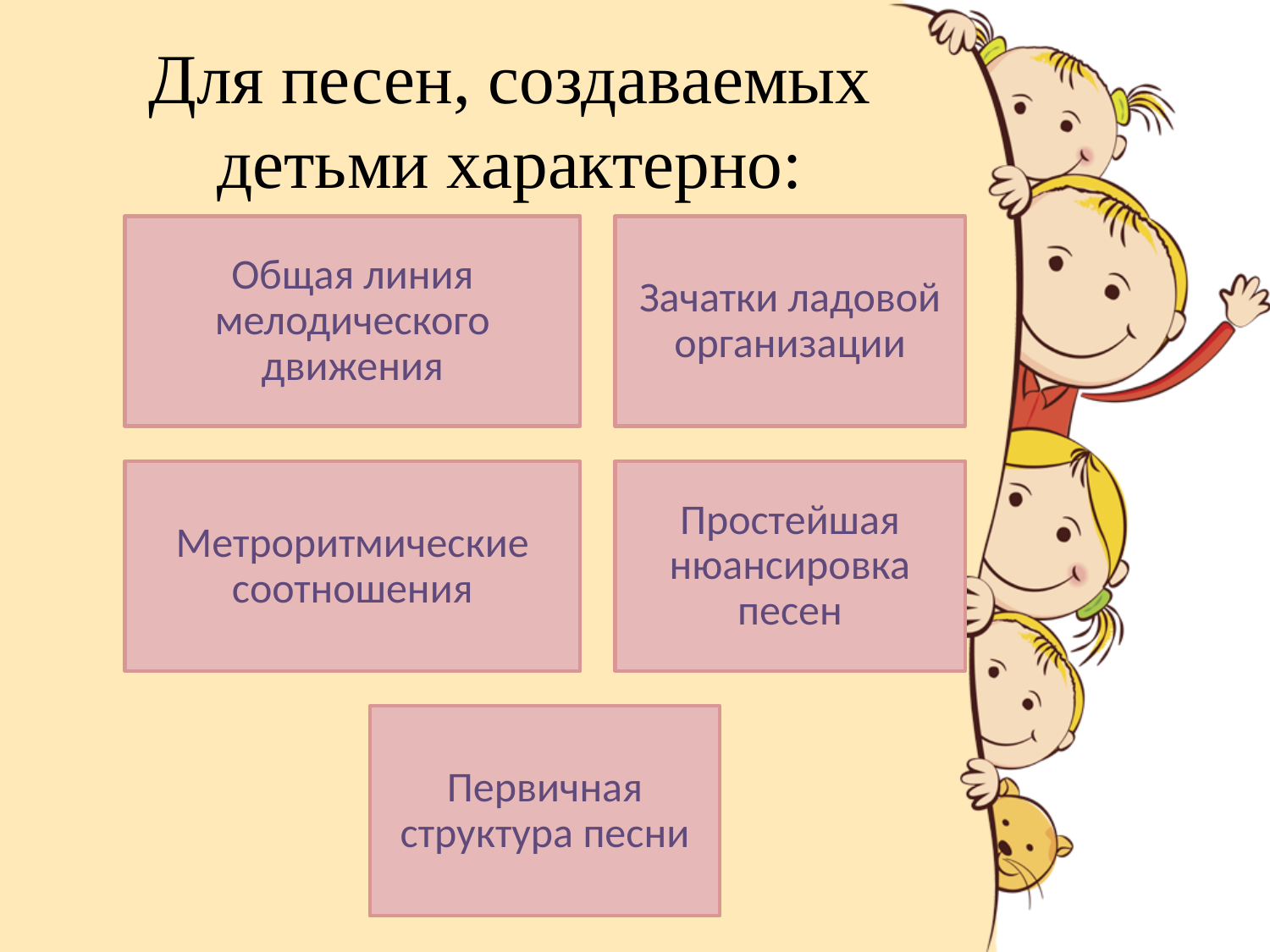

# Для песен, создаваемых детьми характерно:
Общая линия мелодического движения
Зачатки ладовой организации
Метроритмические соотношения
Простейшая нюансировка песен
Первичная структура песни